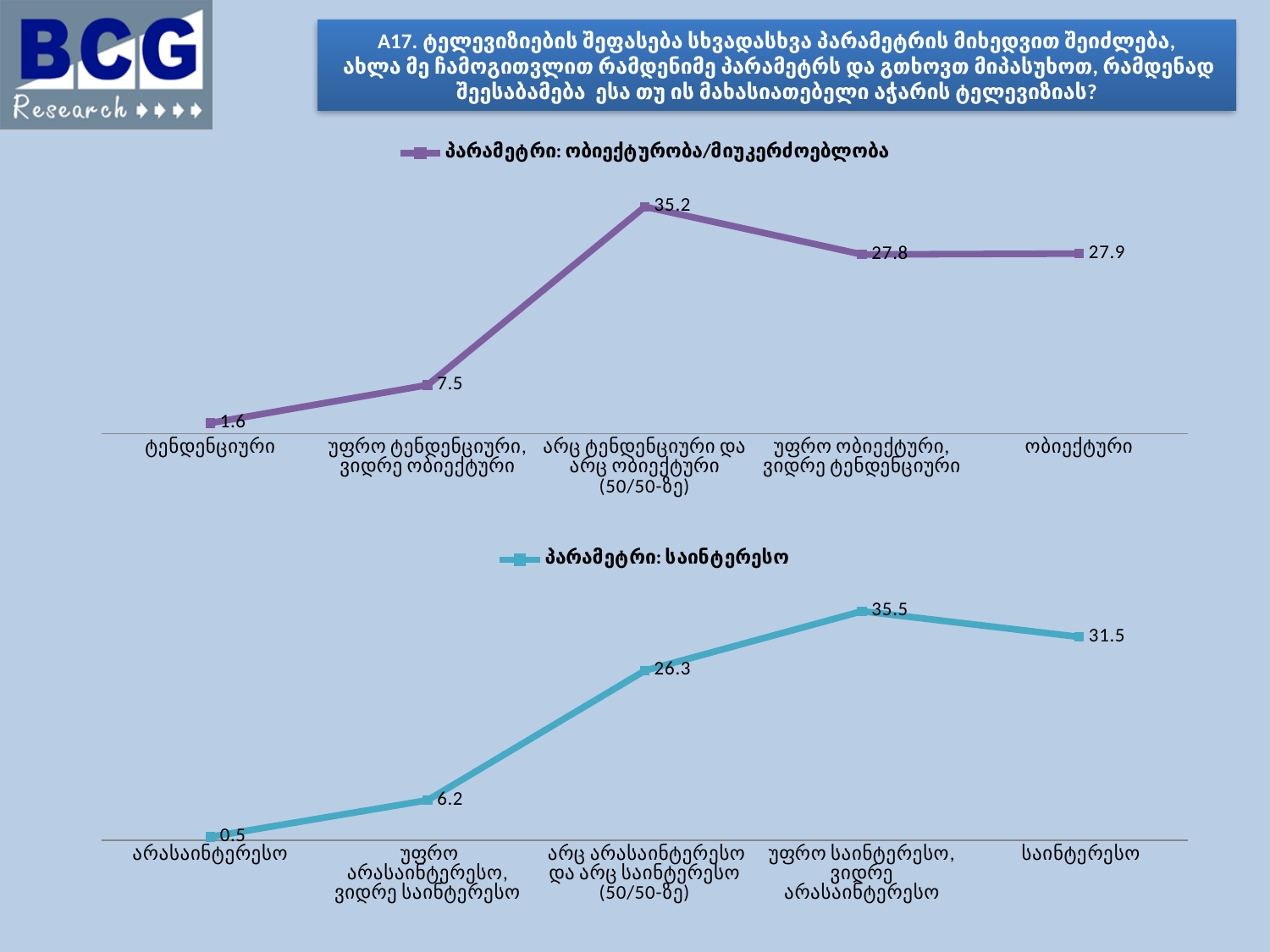

A17. ტელევიზიების შეფასება სხვადასხვა პარამეტრის მიხედვით შეიძლება,
 ახლა მე ჩამოგითვლით რამდენიმე პარამეტრს და გთხოვთ მიპასუხოთ, რამდენად შეესაბამება  ესა თუ ის მახასიათებელი აჭარის ტელევიზიას?

### Chart

| Category | პარამეტრი: ობიექტურობა/მიუკერძოებლობა |
|---|---|
| ტენდენციური | 1.6456290737502668 |
| უფრო ტენდენციური, ვიდრე ობიექტური | 7.53597206288957 |
| არც ტენდენციური და არც ობიექტური (50/50-ზე) | 35.15653814344106 |
| უფრო ობიექტური, ვიდრე ტენდენციური | 27.762623610572263 |
| ობიექტური | 27.899237109346814 |

### Chart

| Category | პარამეტრი: საინტერესო |
|---|---|
| არასაინტერესო | 0.532240204662488 |
|  უფრო არასაინტერესო, ვიდრე საინტერესო | 6.2044738586303545 |
|  არც არასაინტერესო და არც საინტერესო (50/50-ზე) | 26.276291543606725 |
| უფრო საინტერესო, ვიდრე არასაინტერესო | 35.48344264292126 |
|  საინტერესო | 31.503551750179184 |